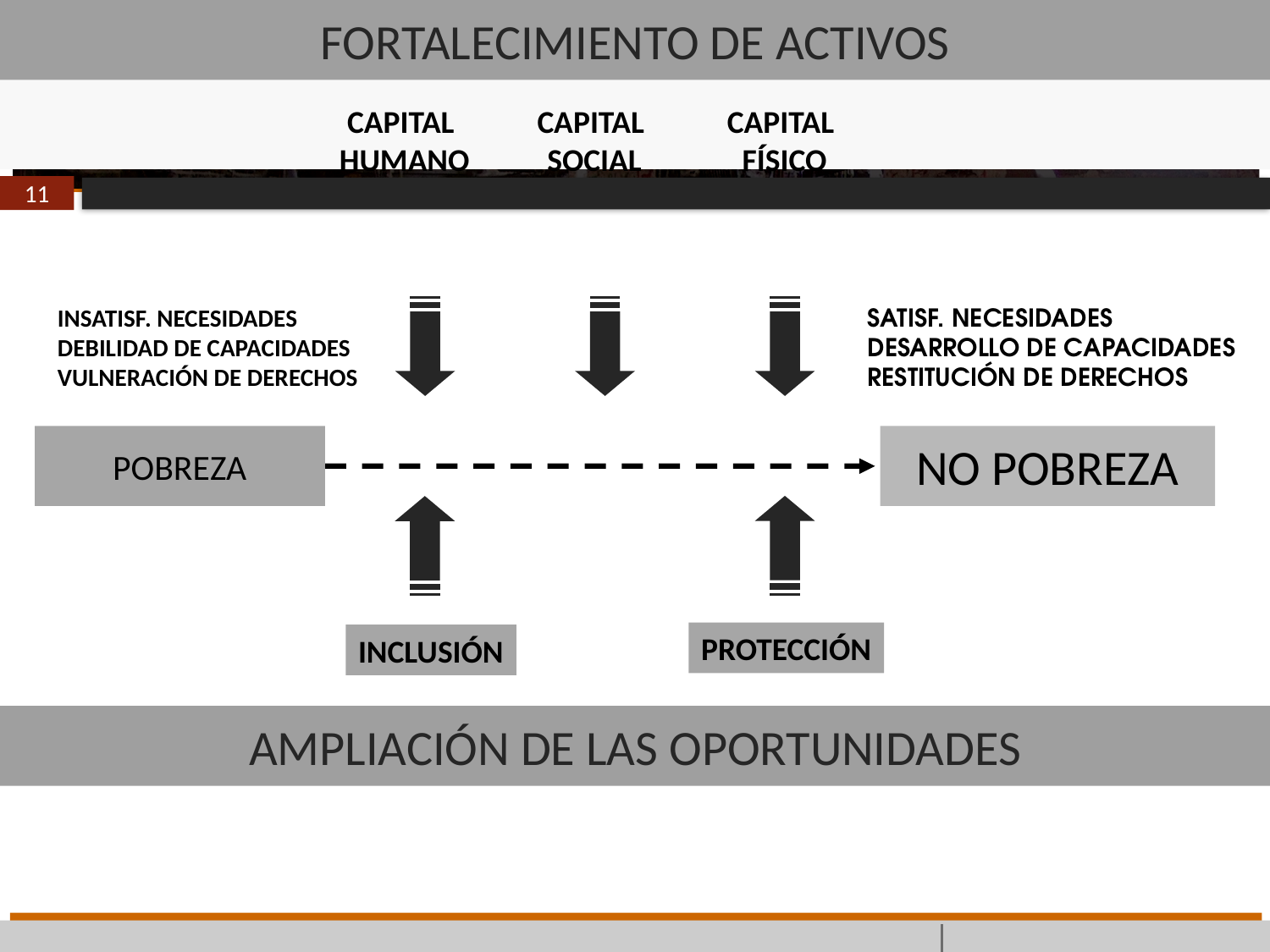

FORTALECIMIENTO DE ACTIVOS

CAPITAL
HUMANO
CAPITAL
SOCIAL
CAPITAL
FÍSICO
11
INSATISF. NECESIDADES
DEBILIDAD DE CAPACIDADES
VULNERACIÓN DE DERECHOS
SATISF. NECESIDADES
DESARROLLO DE CAPACIDADES
RESTITUCIÓN DE DERECHOS

POBREZA
NO POBREZA

PROTECCIÓN
INCLUSIÓN
AMPLIACIÓN DE LAS OPORTUNIDADES